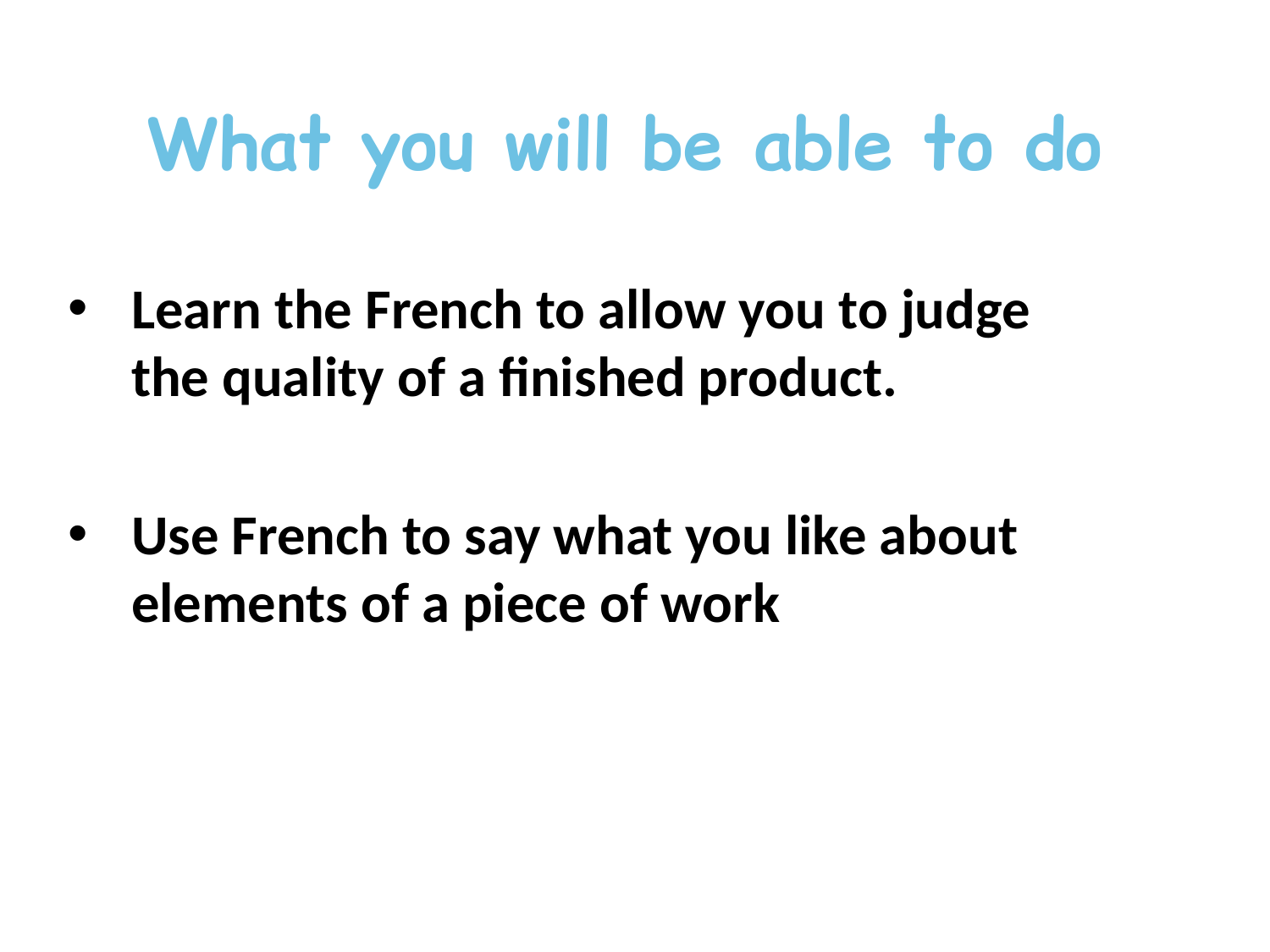

# What you will be able to do
Learn the French to allow you to judge the quality of a finished product.

Use French to say what you like about elements of a piece of work